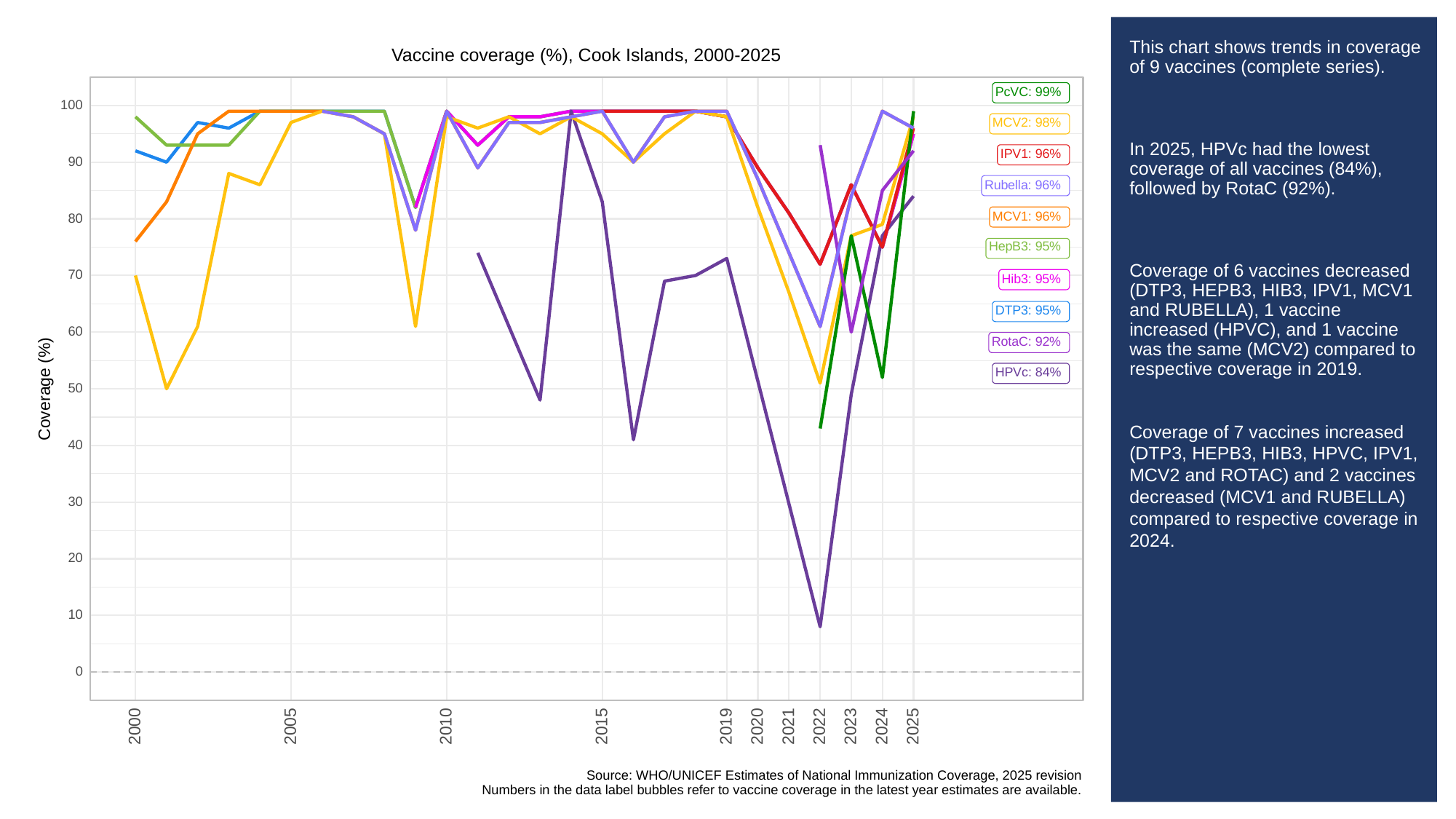

# This chart shows trends in coverage of 9 vaccines (complete series).

In 2025, HPVc had the lowest coverage of all vaccines (84%), followed by RotaC (92%).

Coverage of 6 vaccines decreased (DTP3, HEPB3, HIB3, IPV1, MCV1 and RUBELLA), 1 vaccine increased (HPVC), and 1 vaccine was the same (MCV2) compared to respective coverage in 2019.

Coverage of 7 vaccines increased (DTP3, HEPB3, HIB3, HPVC, IPV1, MCV2 and ROTAC) and 2 vaccines decreased (MCV1 and RUBELLA) compared to respective coverage in 2024.

Vaccine coverage (%), Cook Islands, 2000-2025

PcVC: 99%

100

MCV2: 98%

IPV1: 96%

90

Rubella: 96%

MCV1: 96%
80

HepB3: 95%

70
Hib3: 95%

DTP3: 95%
60

RotaC: 92%

HPVc: 84%
Coverage (%)
50

40

30

20

10

0

2023
2000
2005
2010
2015
2019
2020
2021
2022
2024
2025
Source: WHO/UNICEF Estimates of National Immunization Coverage, 2025 revision
Numbers in the data label bubbles refer to vaccine coverage in the latest year estimates are available.